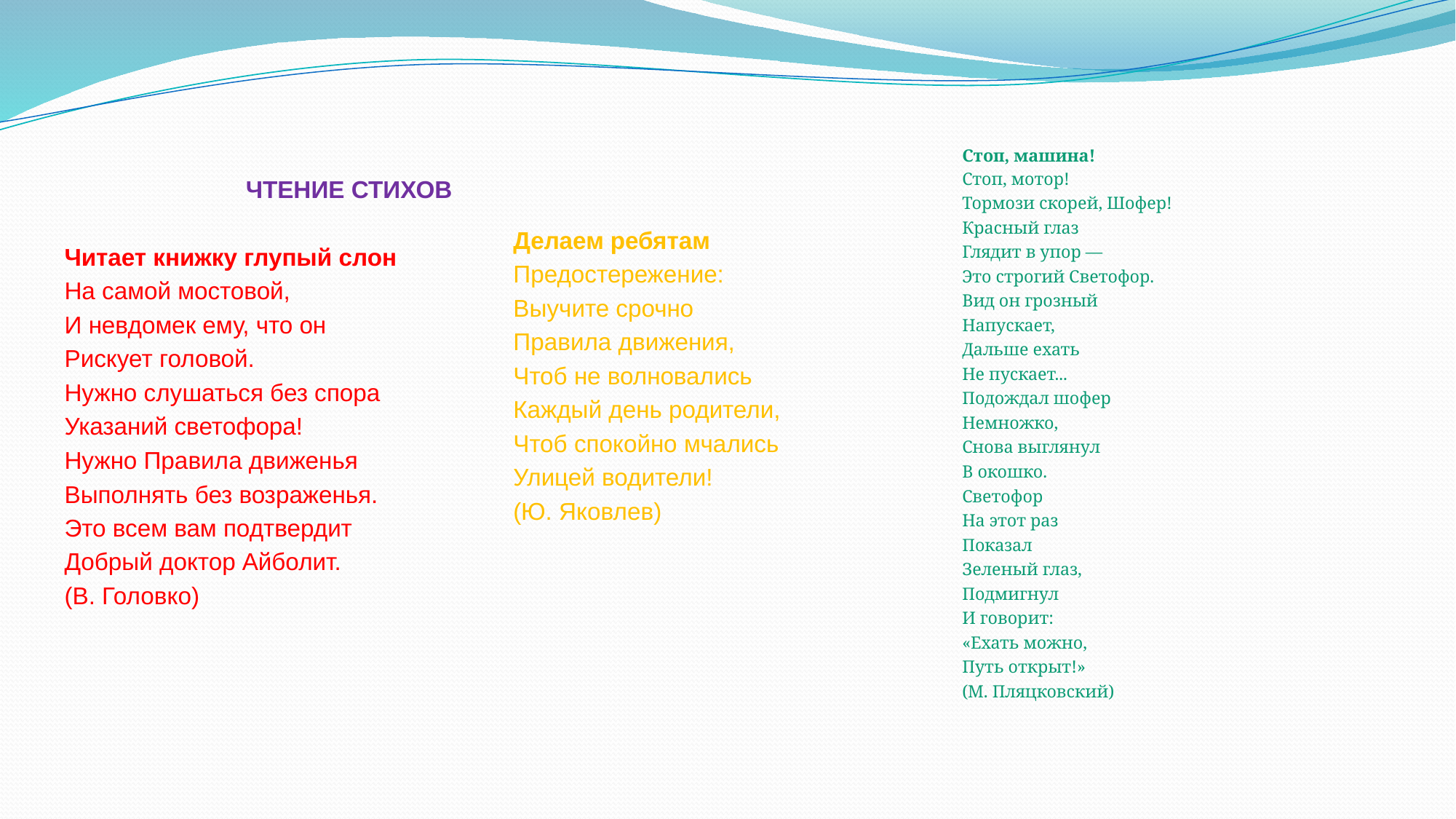

ЧТЕНИЕ СТИХОВ

Читает книжку глупый слон
На самой мостовой,
И невдомек ему, что он
Рискует головой.
Нужно слушаться без спора
Указаний светофора!
Нужно Правила движенья
Выполнять без возраженья.
Это всем вам подтвердит
Добрый доктор Айболит.
(В. Головко)

Делаем ребятам
Предостережение:
Выучите срочно
Правила движения,
Чтоб не волновались
Каждый день родители,
Чтоб спокойно мчались
Улицей водители!
(Ю. Яковлев)

Стоп, машина!
Стоп, мотор!
Тормози скорей, Шофер!
Красный глаз
Глядит в упор —
Это строгий Светофор.
Вид он грозный
Напускает,
Дальше ехать
Не пускает...
Подождал шофер
Немножко,
Снова выглянул
В окошко.
Светофор
На этот раз
Показал
Зеленый глаз,
Подмигнул
И говорит:
«Ехать можно,
Путь открыт!»
(М. Пляцковский)

#